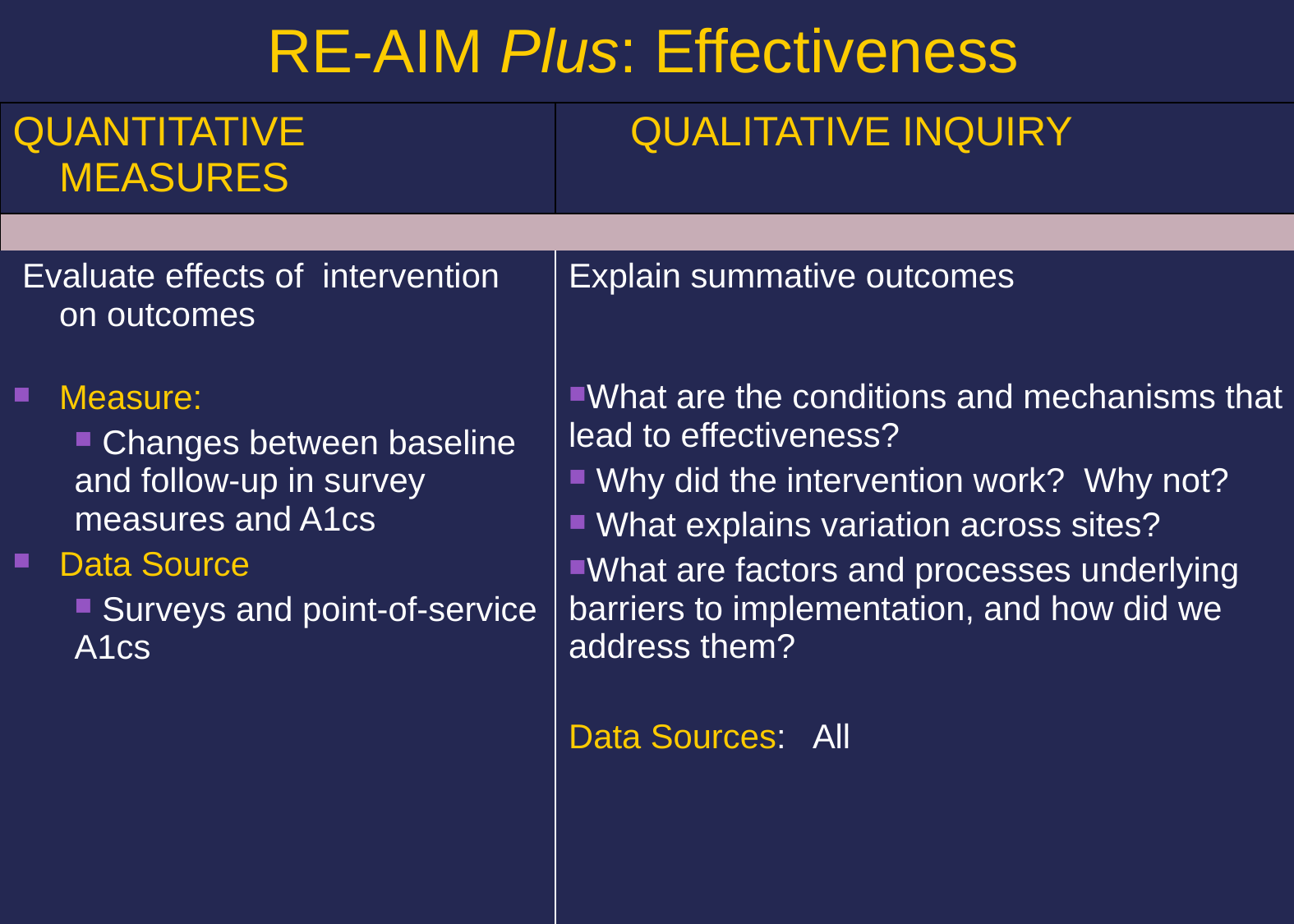

RE-AIM Plus: Effectiveness
| QUANTITATIVE MEASURES | QUALITATIVE INQUIRY |
| --- | --- |
|  |  |
| Evaluate effects of intervention on outcomes Measure: Changes between baseline and follow-up in survey measures and A1cs Data Source Surveys and point-of-service A1cs | Explain summative outcomes What are the conditions and mechanisms that lead to effectiveness?  Why did the intervention work? Why not? What explains variation across sites? What are factors and processes underlying barriers to implementation, and how did we address them? Data Sources: All |